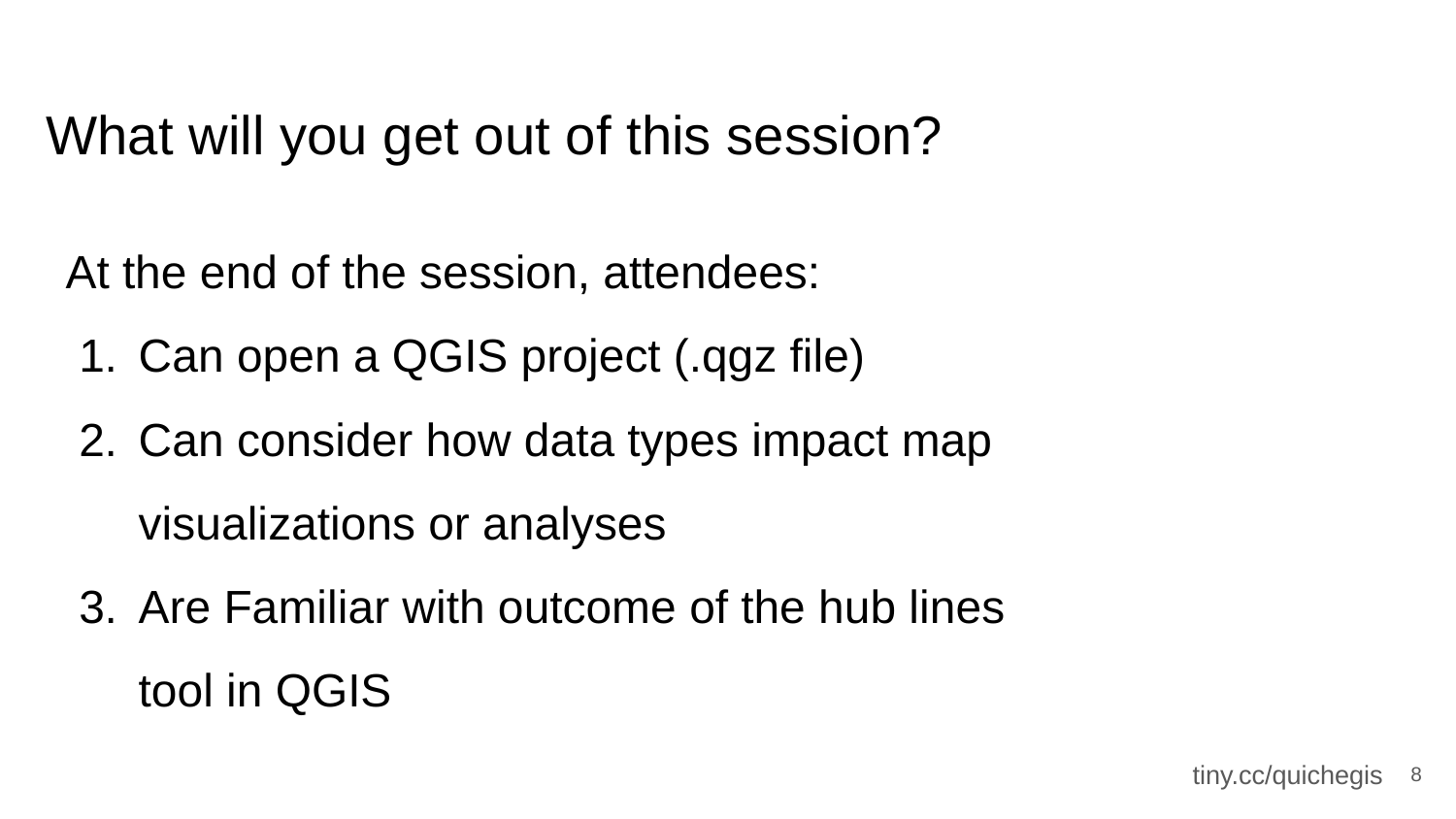

# What will you get out of this session?
At the end of the session, attendees:
Can open a QGIS project (.qgz file)
Can consider how data types impact map visualizations or analyses
Are Familiar with outcome of the hub lines tool in QGIS
8
tiny.cc/quichegis